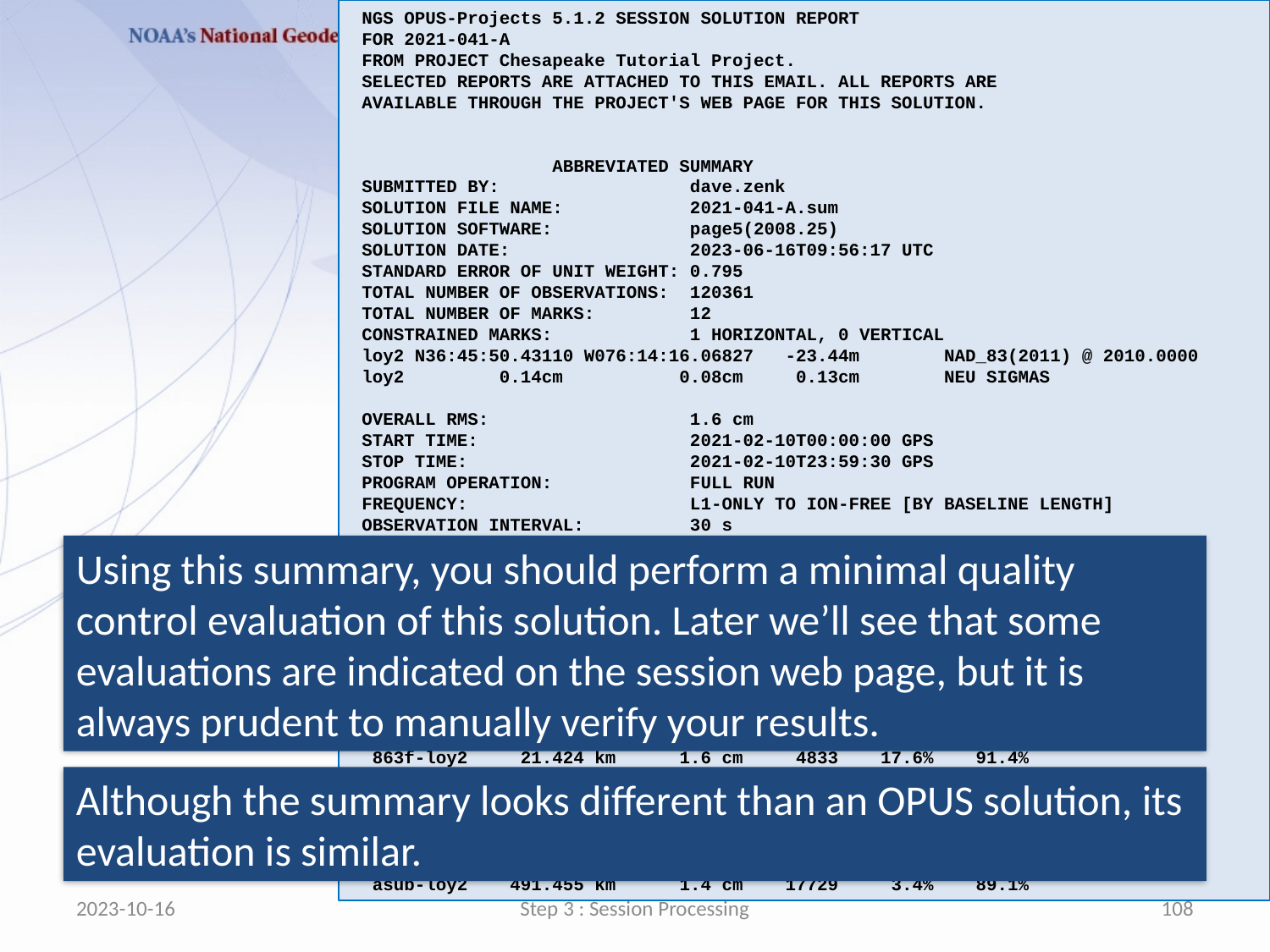

NGS OPUS-Projects 5.1.2 SESSION SOLUTION REPORT
 FOR 2021-041-A
 FROM PROJECT Chesapeake Tutorial Project.
 SELECTED REPORTS ARE ATTACHED TO THIS EMAIL. ALL REPORTS ARE
 AVAILABLE THROUGH THE PROJECT'S WEB PAGE FOR THIS SOLUTION.

                   ABBREVIATED SUMMARY
 SUBMITTED BY:                  dave.zenk
 SOLUTION FILE NAME:            2021-041-A.sum
 SOLUTION SOFTWARE:             page5(2008.25)
 SOLUTION DATE:                 2023-06-16T09:56:17 UTC
 STANDARD ERROR OF UNIT WEIGHT: 0.795
 TOTAL NUMBER OF OBSERVATIONS:  120361
 TOTAL NUMBER OF MARKS:         12
 CONSTRAINED MARKS:             1 HORIZONTAL, 0 VERTICAL
 loy2 N36:45:50.43110 W076:14:16.06827   -23.44m        NAD_83(2011) @ 2010.0000
 loy2         0.14cm           0.08cm     0.13cm        NEU SIGMAS

 OVERALL RMS:                   1.6 cm
 START TIME:                    2021-02-10T00:00:00 GPS
 STOP TIME:                     2021-02-10T23:59:30 GPS
 PROGRAM OPERATION:             FULL RUN
 FREQUENCY:                     L1-ONLY TO ION-FREE [BY BASELINE LENGTH]
 OBSERVATION INTERVAL:          30 s
 ELEVATION CUTOFF:              15 deg
 TROPO INTERVAL:                7200 s [PIECEWISE LINEAR PARAMETERIZATION]
 DD CORRELATIONS:               ON

   BASELINE      LENGTH       RMS       OBS   OMITTED    FIXED
 --------------------------------------------------------------
  brmr-loy2     11.497 km      1.1 cm     5258     6.7%   100.0%
  gp99-loy2     14.532 km      1.9 cm     5674    12.8%    97.1%
  ou03-loy2     14.825 km      1.4 cm     5001    12.1%    98.1%
  ou18-loy2     15.251 km      2.2 cm     4582    24.9%    97.5%
  863f-loy2     21.424 km      1.6 cm     4833    17.6%    91.4%
  w416-loy2     21.627 km      2.0 cm     4486    20.7%    97.8%
  ls03-loy2     24.992 km      1.5 cm    18235     5.1%    99.6%
  ncel-loy2     46.939 km      1.4 cm    18174     5.3%    99.2%
  ncga-loy2     56.473 km      1.6 cm    17889     6.9%    99.6%
  vagp-loy2     58.603 km      1.5 cm    18500     3.1%    99.6%
  asub-loy2    491.455 km      1.4 cm    17729     3.4%    89.1%
Using this summary, you should perform a minimal quality control evaluation of this solution. Later we’ll see that some evaluations are indicated on the session web page, but it is always prudent to manually verify your results.
Although the summary looks different than an OPUS solution, its evaluation is similar.
2023-10-16
Step 3 : Session Processing
108